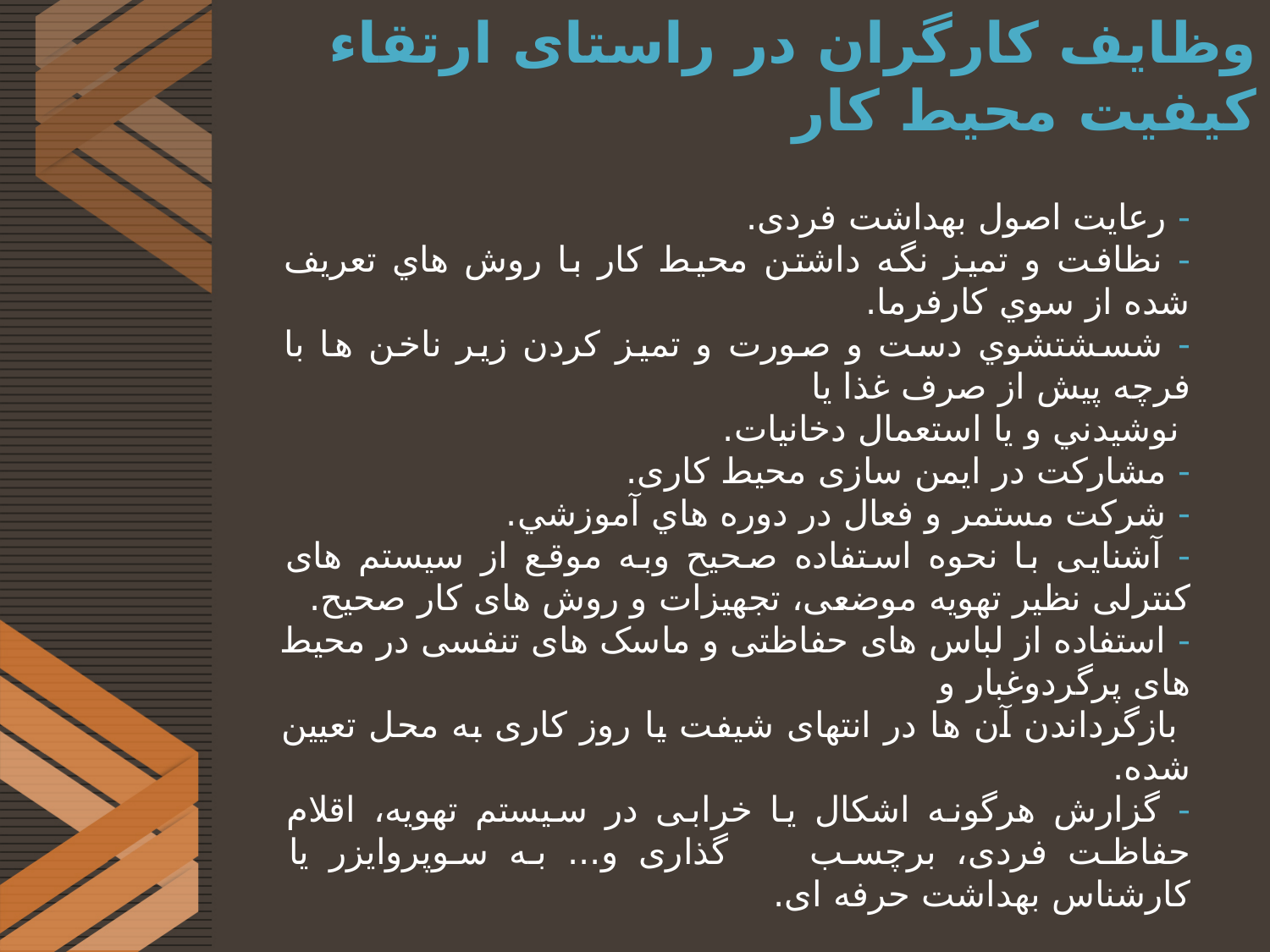

# وظایف کارگران در راستای ارتقاء کیفیت محیط کار
- رعایت اصول بهداشت فردی.
- نظافت و تميز نگه داشتن محيط كار با روش هاي تعريف شده از سوي كارفرما.
- شسشتشوي دست و صورت و تميز كردن زير ناخن ها با فرچه پيش از صرف غذا يا
 نوشيدني و يا استعمال دخانيات.
- مشارکت در ایمن سازی محیط کاری.
- شركت مستمر و فعال در دوره هاي آموزشي.
- آشنایی با نحوه استفاده صحیح وبه موقع از سیستم های کنترلی نظیر تهویه موضعی، تجهیزات و روش های کار صحیح.
- استفاده از لباس های حفاظتی و ماسک های تنفسی در محیط های پرگردوغبار و
 بازگرداندن آن ها در انتهای شیفت یا روز کاری به محل تعیین شده.
- گزارش هرگونه اشکال یا خرابی در سیستم تهویه، اقلام حفاظت فردی، برچسب    گذاری و... به سوپروایزر یا کارشناس بهداشت حرفه ای.